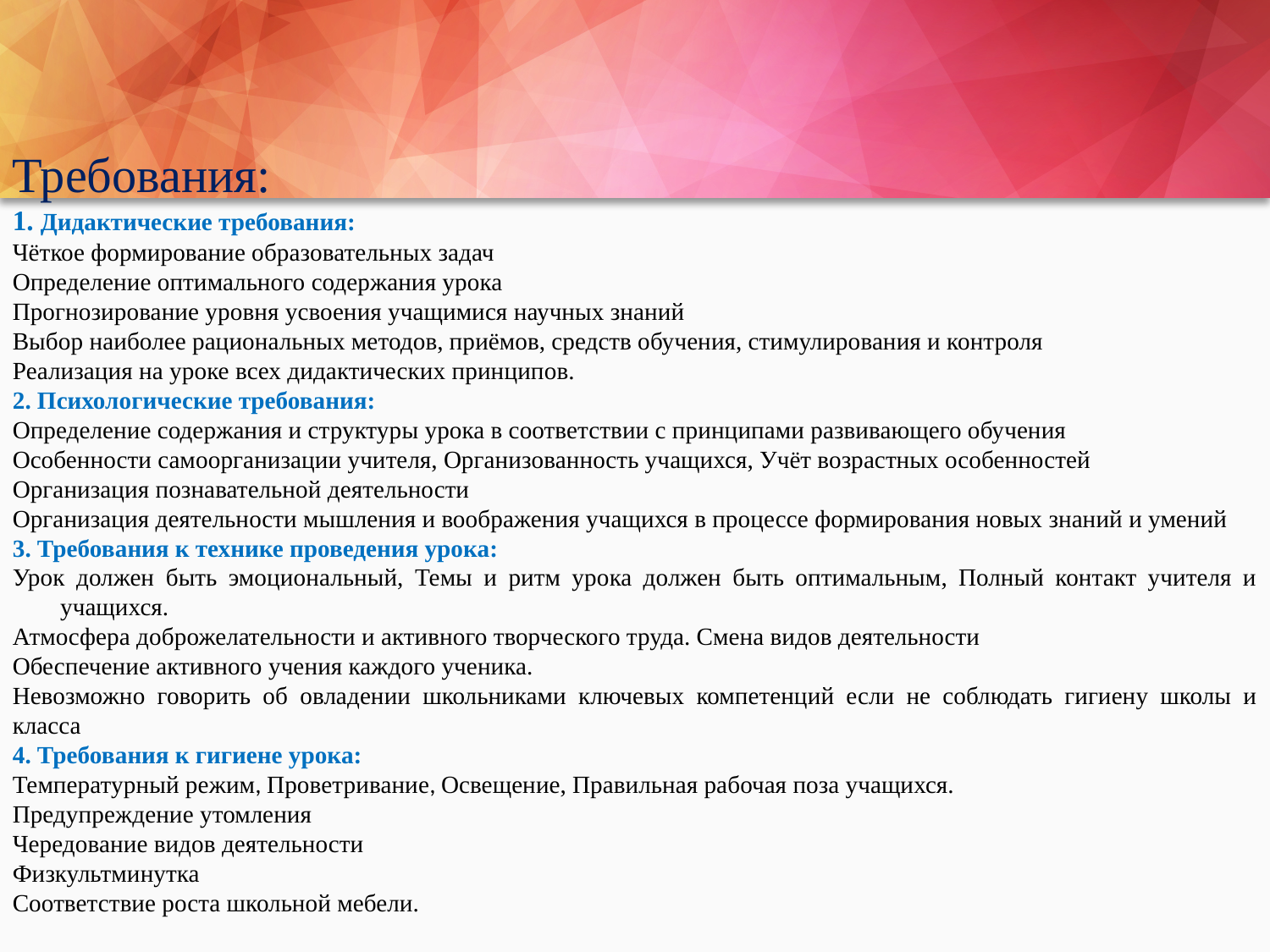

Требования:
1. Дидактические требования:
Чёткое формирование образовательных задач
Определение оптимального содержания урока
Прогнозирование уровня усвоения учащимися научных знаний
Выбор наиболее рациональных методов, приёмов, средств обучения, стимулирования и контроля
Реализация на уроке всех дидактических принципов.
2. Психологические требования:
Определение содержания и структуры урока в соответствии с принципами развивающего обучения
Особенности самоорганизации учителя, Организованность учащихся, Учёт возрастных особенностей
Организация познавательной деятельности
Организация деятельности мышления и воображения учащихся в процессе формирования новых знаний и умений
3. Требования к технике проведения урока:
Урок должен быть эмоциональный, Темы и ритм урока должен быть оптимальным, Полный контакт учителя и учащихся.
Атмосфера доброжелательности и активного творческого труда. Смена видов деятельности
Обеспечение активного учения каждого ученика.
Невозможно говорить об овладении школьниками ключевых компетенций если не соблюдать гигиену школы и класса
4. Требования к гигиене урока:
Температурный режим, Проветривание, Освещение, Правильная рабочая поза учащихся.
Предупреждение утомления
Чередование видов деятельности
Физкультминутка
Соответствие роста школьной мебели.